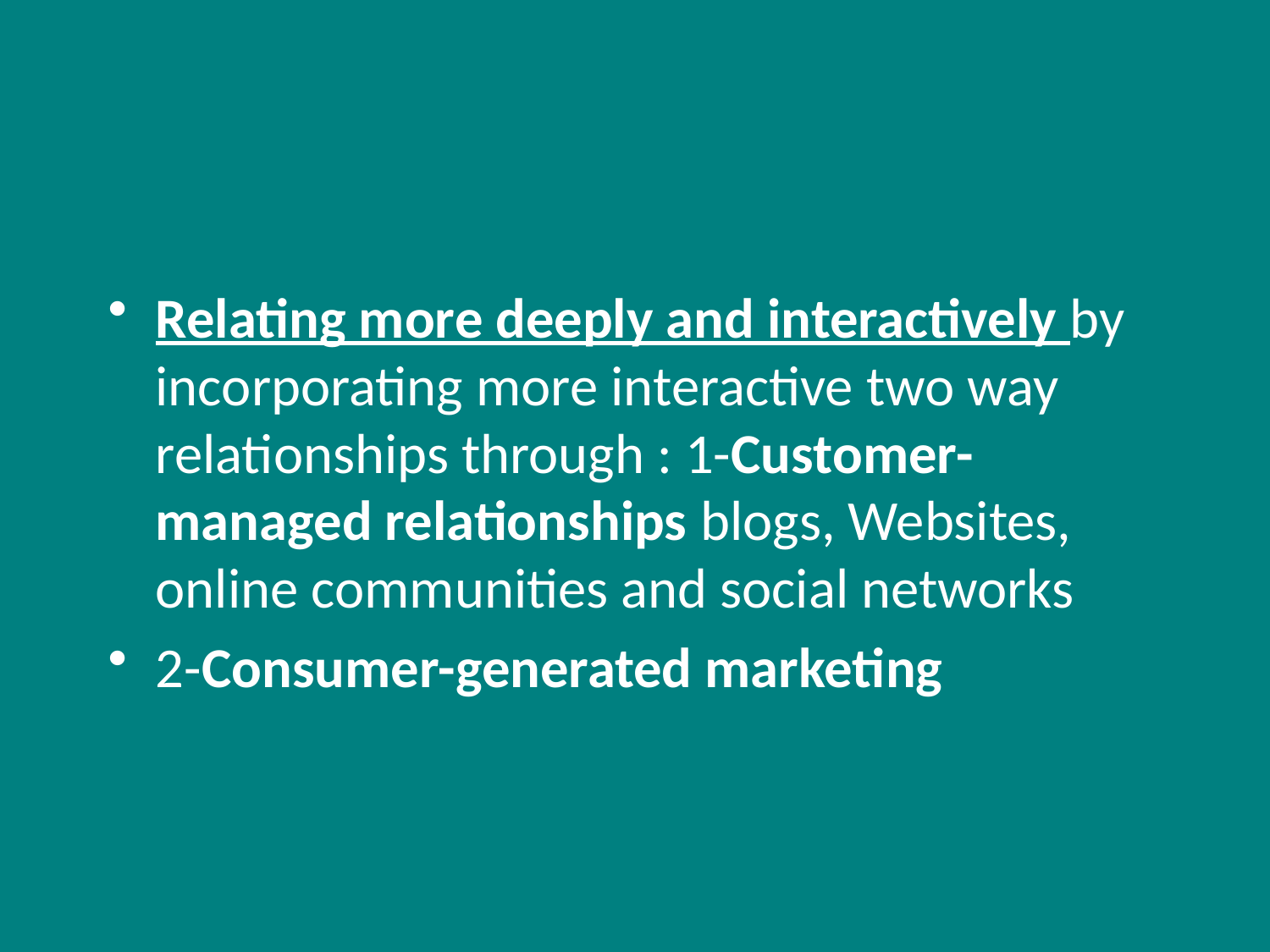

#

Relating more deeply and interactively by incorporating more interactive two way relationships through : 1-Customer-managed relationships blogs, Websites, online communities and social networks
2-Consumer-generated marketing